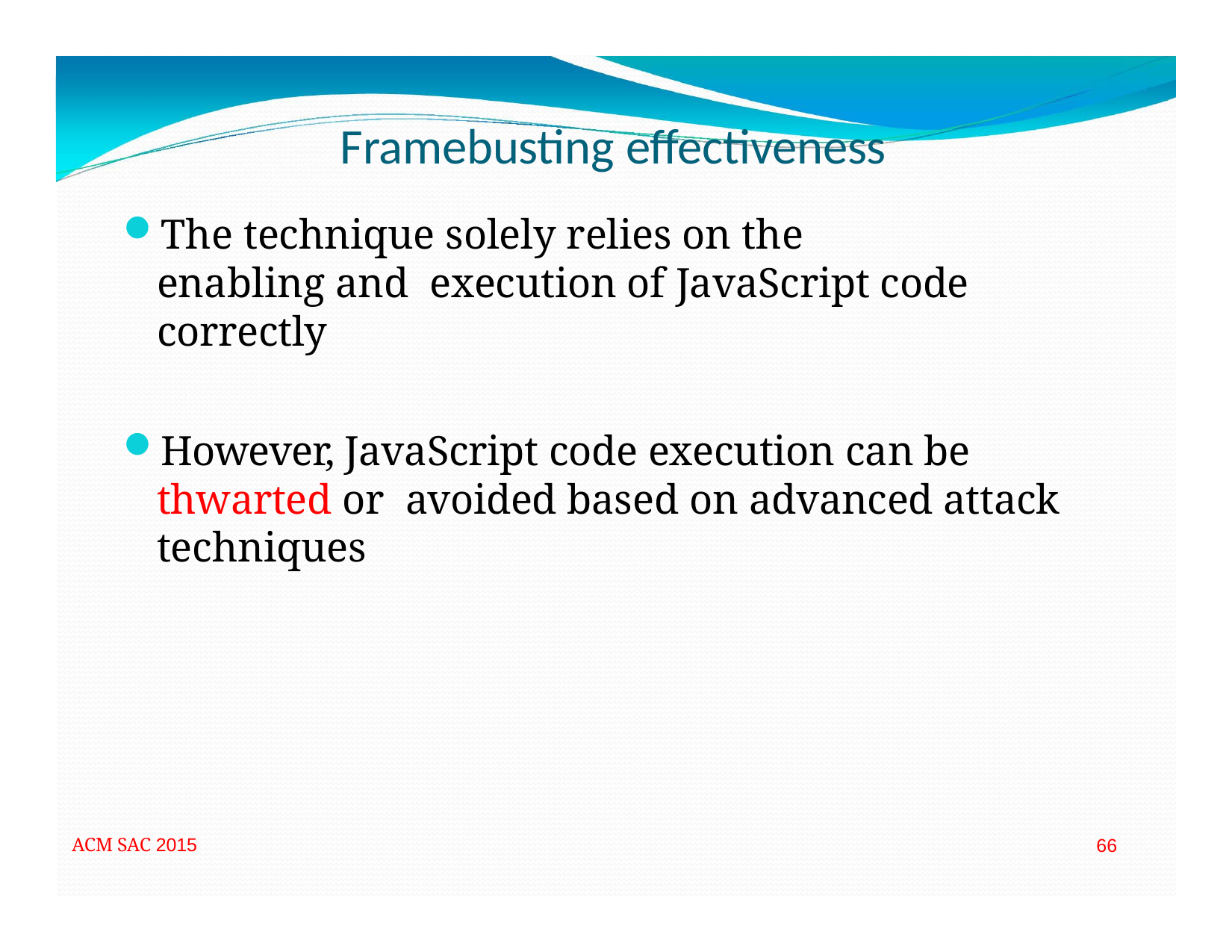

# Framebusting effectiveness
The technique solely relies on the enabling and  execution of JavaScript code correctly

However, JavaScript code execution can be thwarted or  avoided based on advanced attack techniques
ACM SAC 2015
66